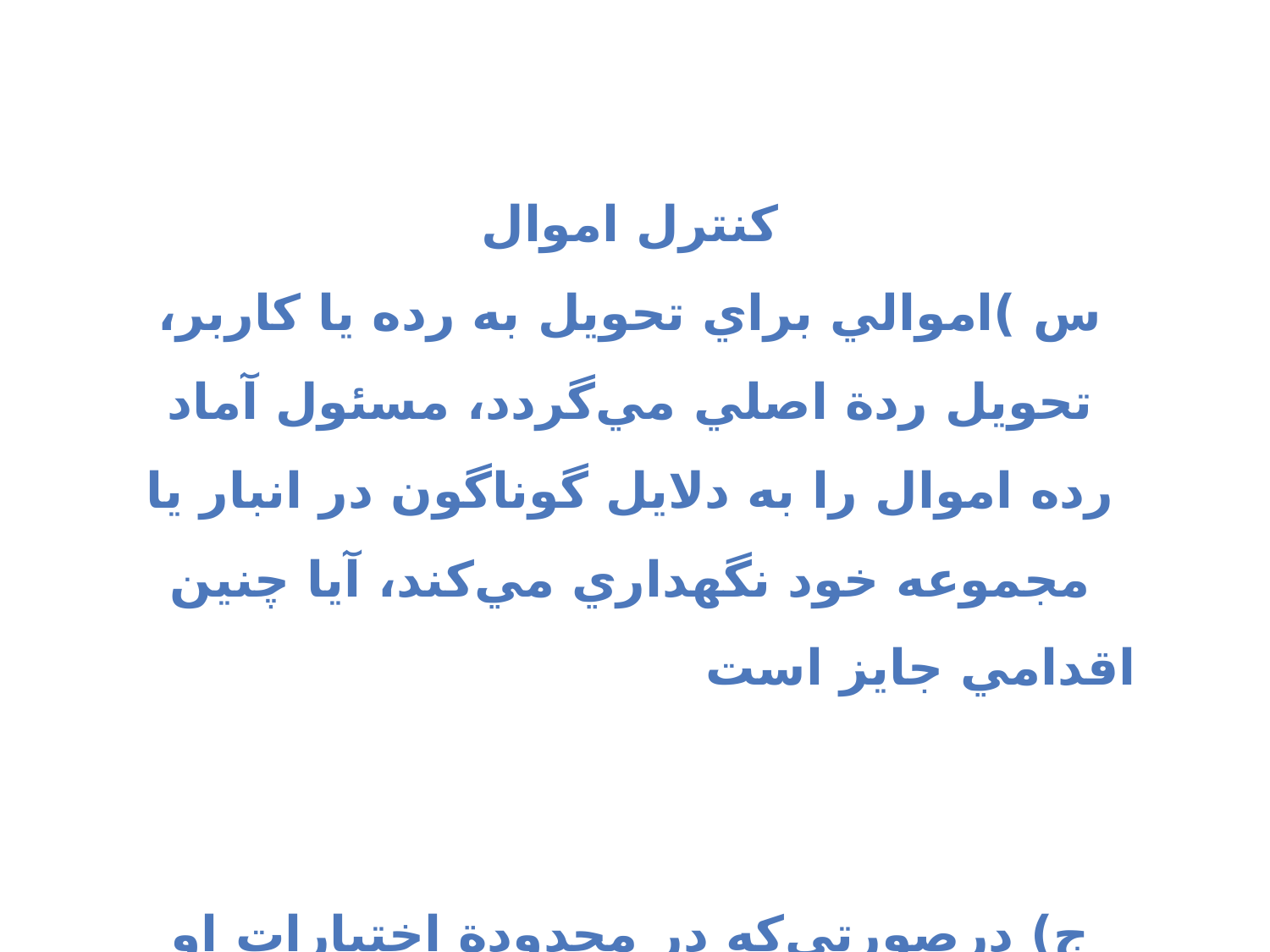

کنترل اموال
س )اموالي براي تحويل به رده يا كاربر، تحويل ردة اصلي مي‌گردد، مسئول آماد رده اموال را به دلايل گوناگون در انبار يا مجموعه خود نگهداري مي‌كند، آيا چنين اقدامي جايز است                                                                                                                                                        ج) درصورتي‌كه در محدودة اختيارات او باشد، جايز است.